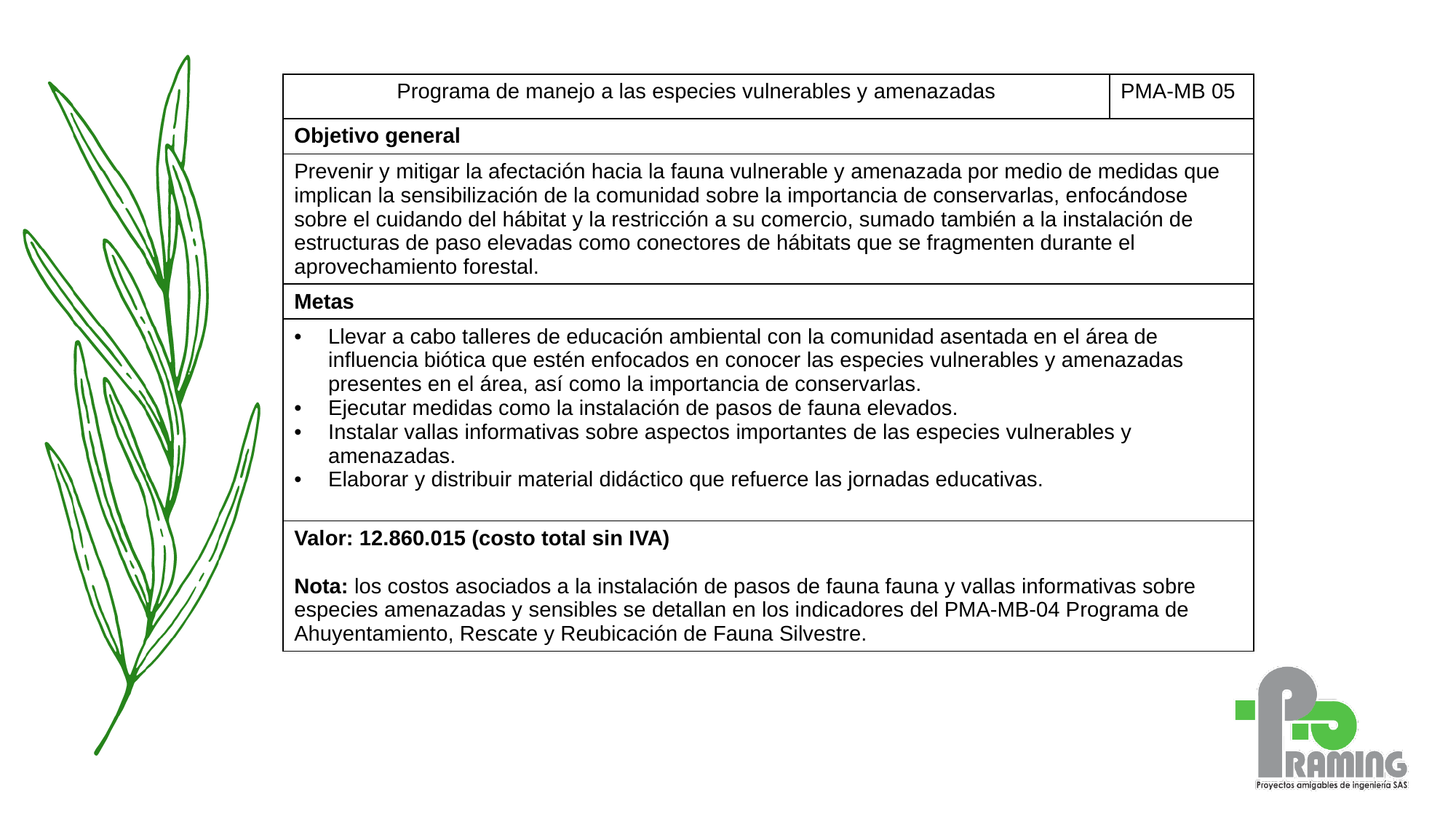

| Programa de manejo a las especies vulnerables y amenazadas | PMA-MB 05 |
| --- | --- |
| Objetivo general |  |
| Prevenir y mitigar la afectación hacia la fauna vulnerable y amenazada por medio de medidas que implican la sensibilización de la comunidad sobre la importancia de conservarlas, enfocándose sobre el cuidando del hábitat y la restricción a su comercio, sumado también a la instalación de estructuras de paso elevadas como conectores de hábitats que se fragmenten durante el aprovechamiento forestal. |  |
| Metas |  |
| Llevar a cabo talleres de educación ambiental con la comunidad asentada en el área de influencia biótica que estén enfocados en conocer las especies vulnerables y amenazadas presentes en el área, así como la importancia de conservarlas. Ejecutar medidas como la instalación de pasos de fauna elevados. Instalar vallas informativas sobre aspectos importantes de las especies vulnerables y amenazadas. Elaborar y distribuir material didáctico que refuerce las jornadas educativas. |  |
| Valor: 12.860.015 (costo total sin IVA) Nota: los costos asociados a la instalación de pasos de fauna fauna y vallas informativas sobre especies amenazadas y sensibles se detallan en los indicadores del PMA-MB-04 Programa de Ahuyentamiento, Rescate y Reubicación de Fauna Silvestre. |  |